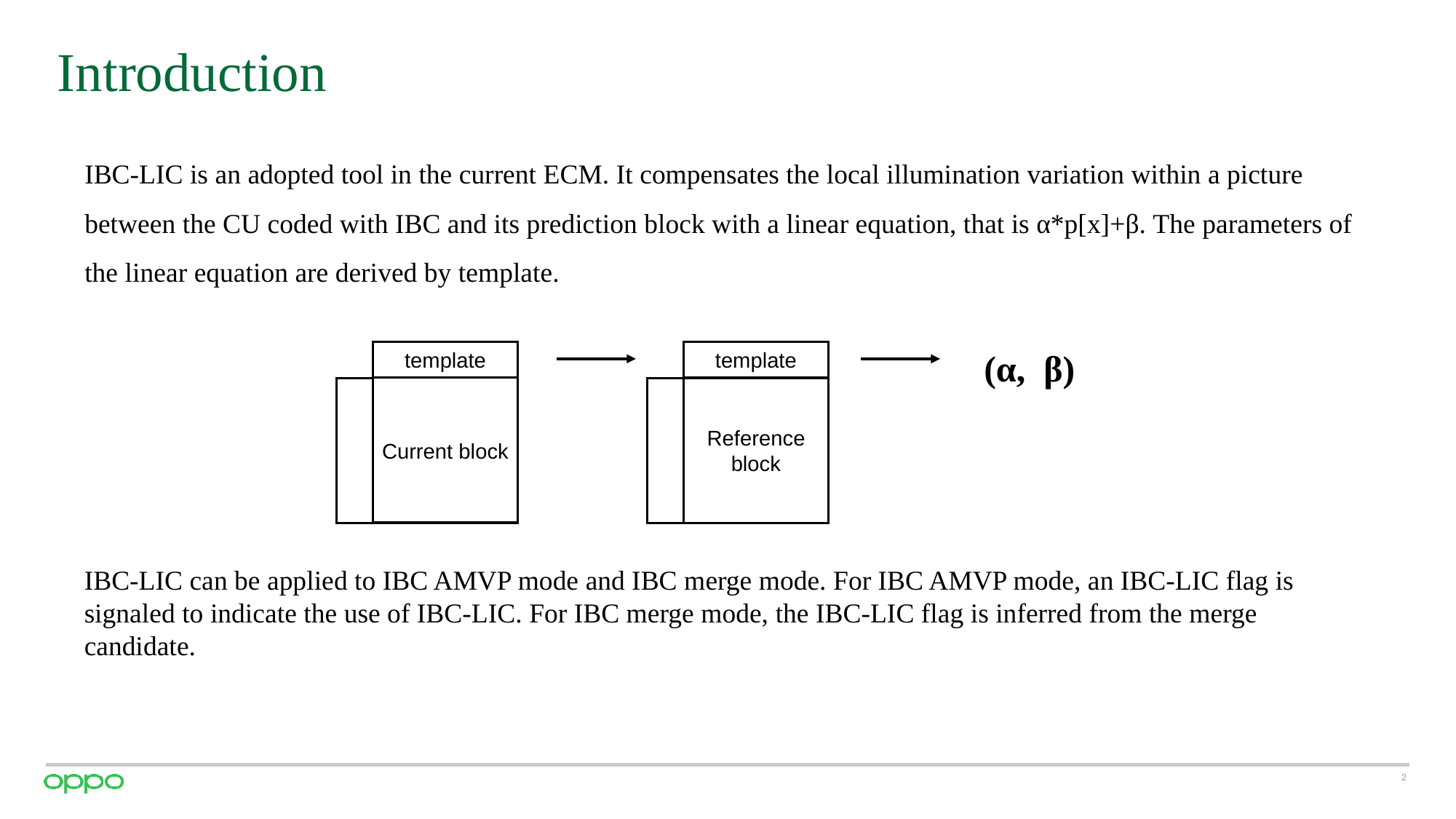

# Introduction
IBC-LIC is an adopted tool in the current ECM. It compensates the local illumination variation within a picture between the CU coded with IBC and its prediction block with a linear equation, that is α*p[x]+β. The parameters of the linear equation are derived by template.
(α,  β)
template
template
Current block

Reference block
IBC-LIC can be applied to IBC AMVP mode and IBC merge mode. For IBC AMVP mode, an IBC-LIC flag is signaled to indicate the use of IBC-LIC. For IBC merge mode, the IBC-LIC flag is inferred from the merge candidate.